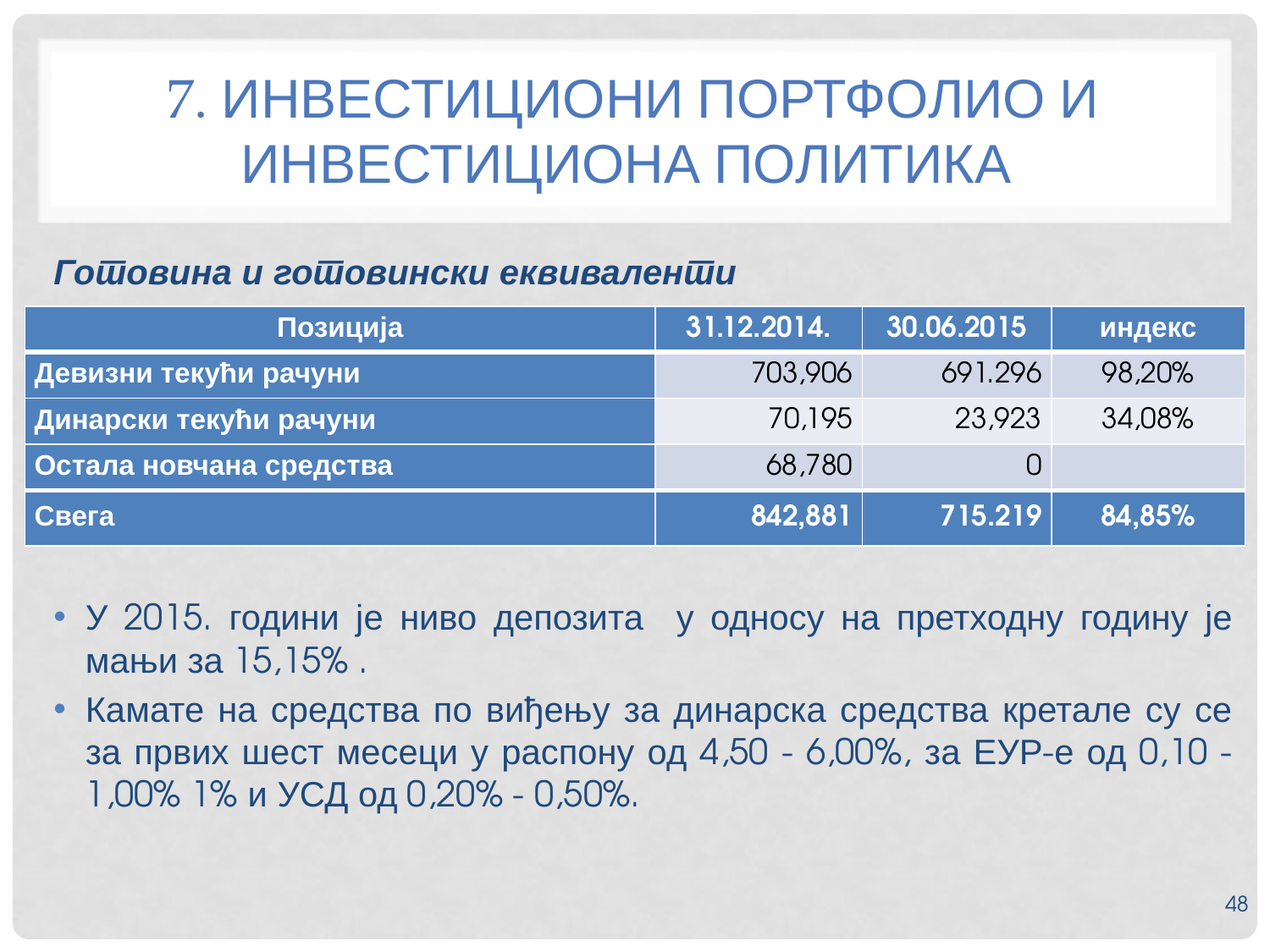

# 7. ИНВЕСТИЦИОНИ ПОРТФОЛИО И ИНВЕСТИЦИОНА ПОЛИТИКА
Готовина и готовински еквиваленти

У 2015. години је ниво депозита  у односу на претходну годину је мањи за 15,15% .
Камате на средства по виђењу за динарска средства кретале су се за првих шест месеци у распону од 4,50 - 6,00%, за ЕУР-е од 0,10 - 1,00% 1% и УСД од 0,20% - 0,50%.

| Позиција | 31.12.2014. | 30.06.2015 | индекс |
| --- | --- | --- | --- |
| Девизни текући рачуни | 703,906 | 691.296 | 98,20% |
| Динарски текући рачуни | 70,195 | 23,923 | 34,08% |
| Остала новчана средства | 68,780 | 0 |  |
| Свега | 842,881 | 715.219 | 84,85% |
48